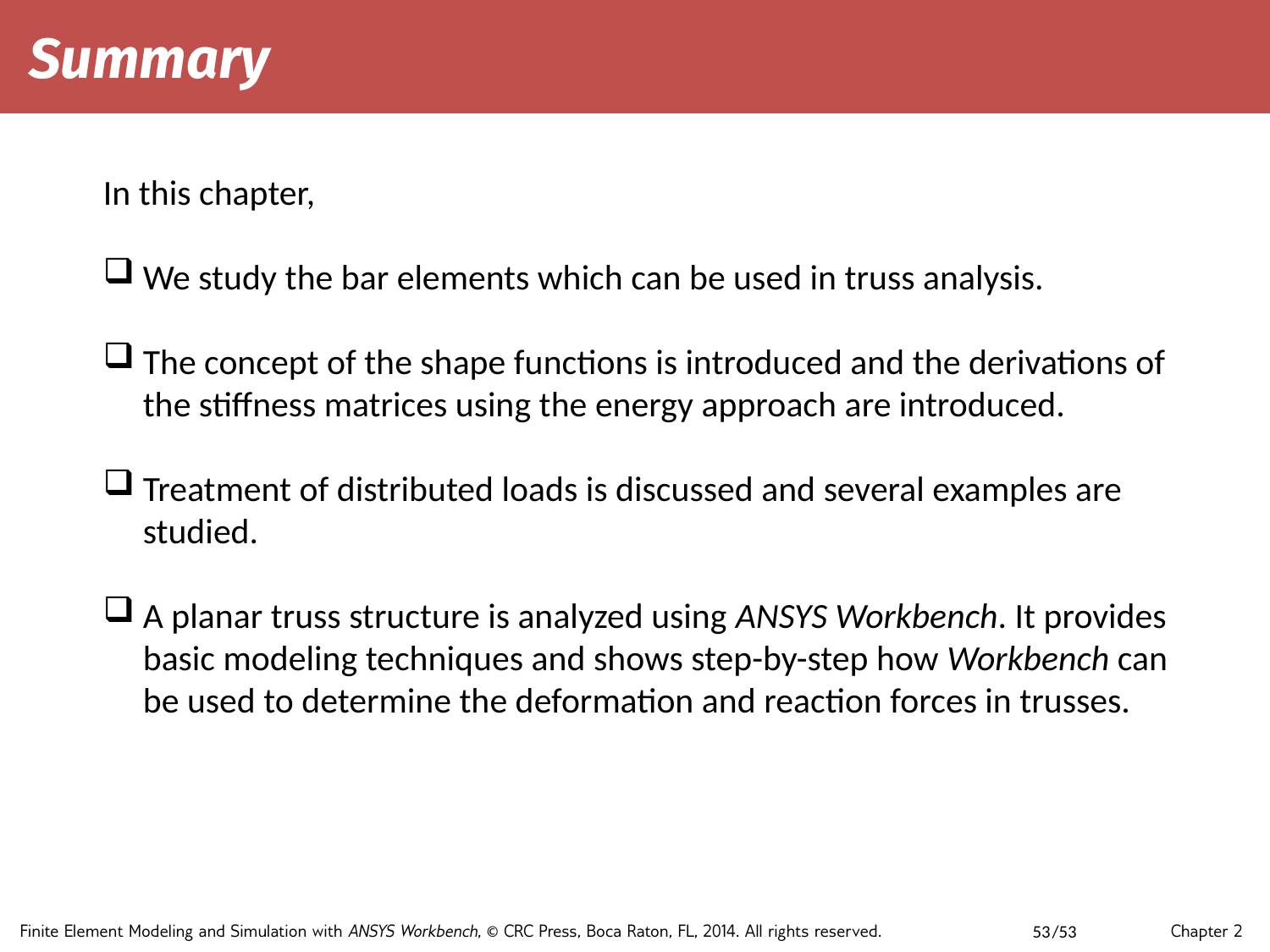

Summary

In this chapter,

We study the bar elements which can be used in truss analysis.

The concept of the shape functions is introduced and the derivations of the stiffness matrices using the energy approach are introduced.

Treatment of distributed loads is discussed and several examples are studied.

A planar truss structure is analyzed using ANSYS Workbench. It provides basic modeling techniques and shows step-by-step how Workbench can be used to determine the deformation and reaction forces in trusses.
53